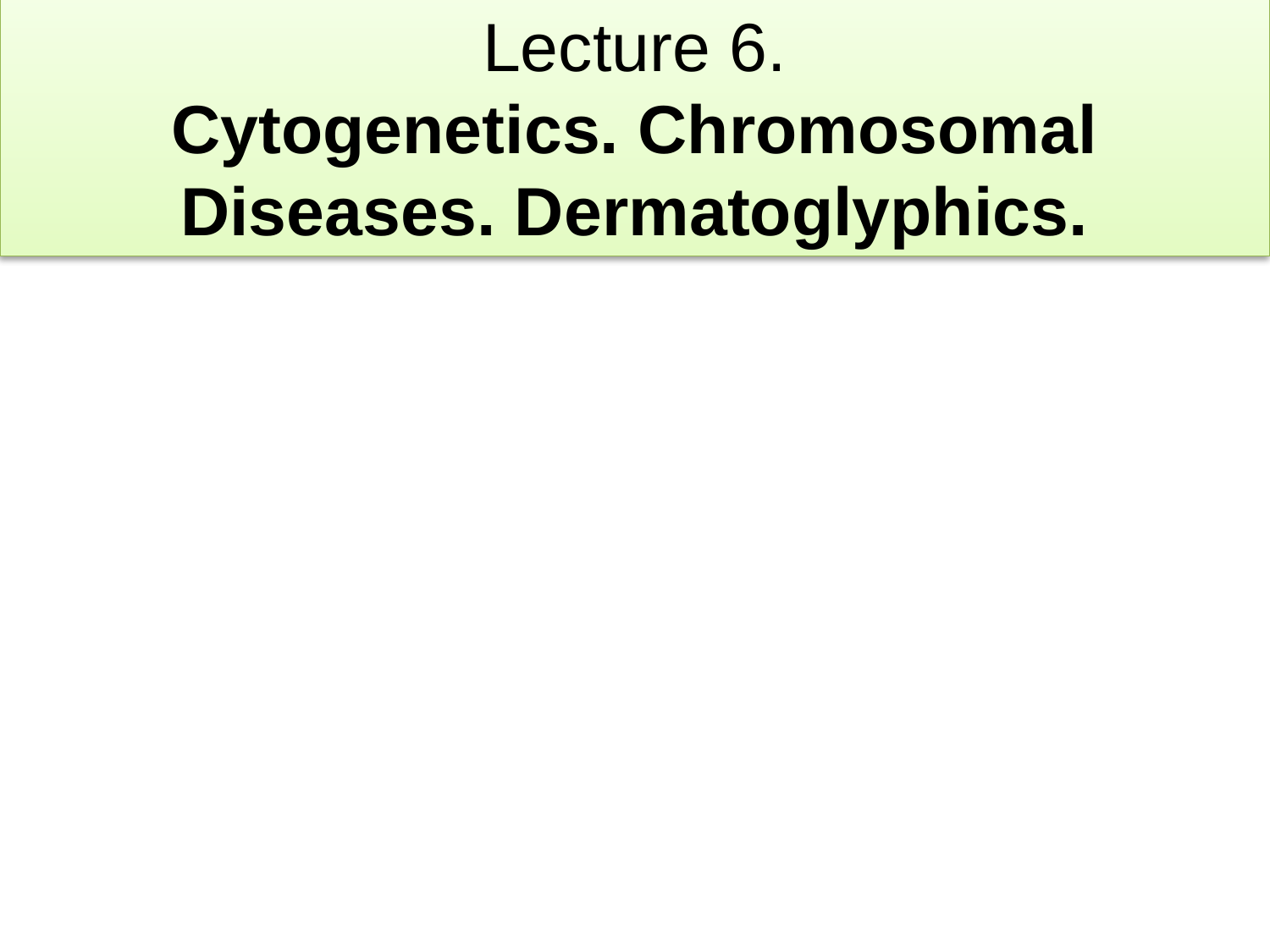

# Lecture 6. Cytogenetics. Chromosomal Diseases. Dermatoglyphics.